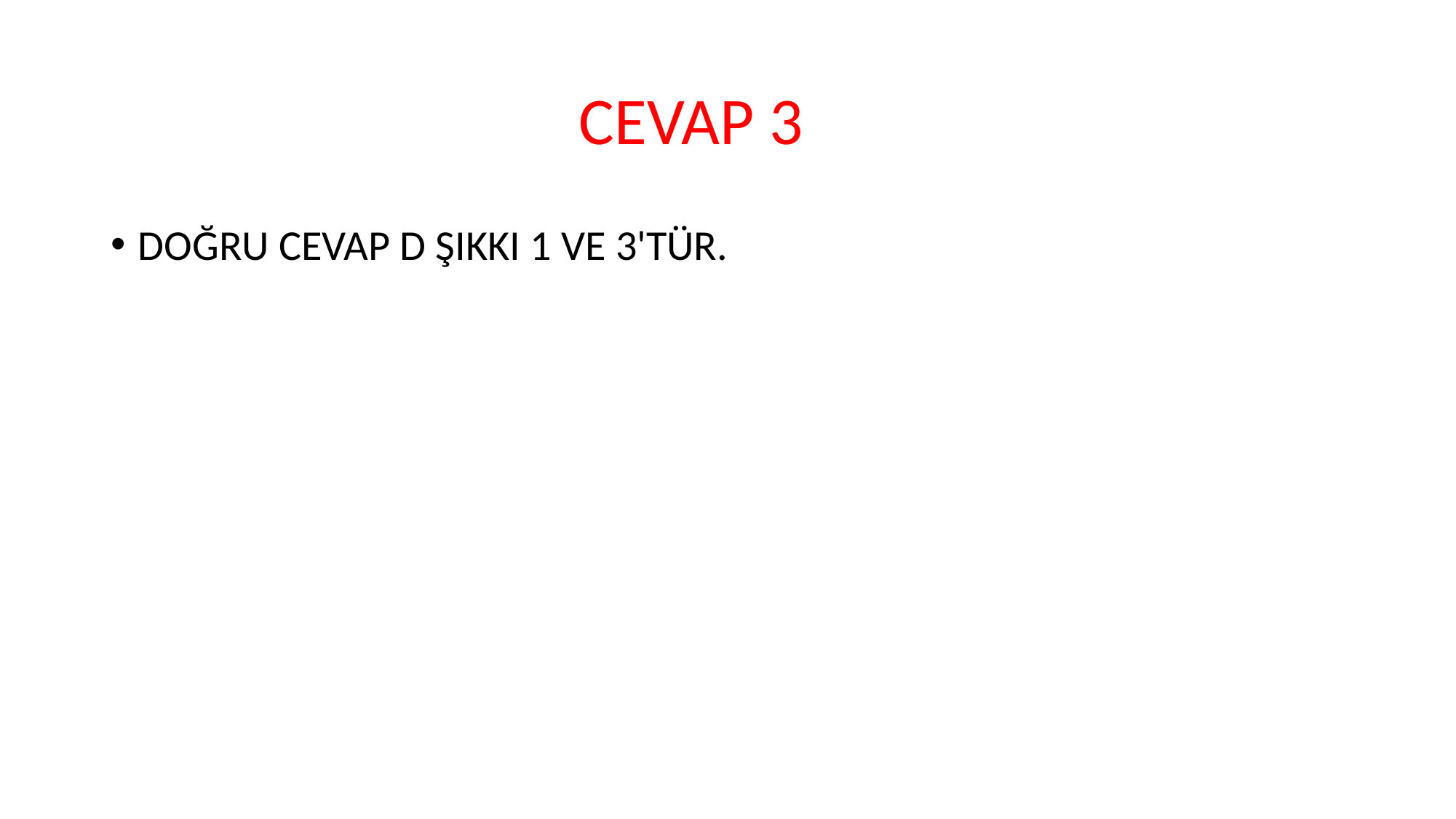

# CEVAP 3
DOĞRU CEVAP D ŞIKKI 1 VE 3'TÜR.